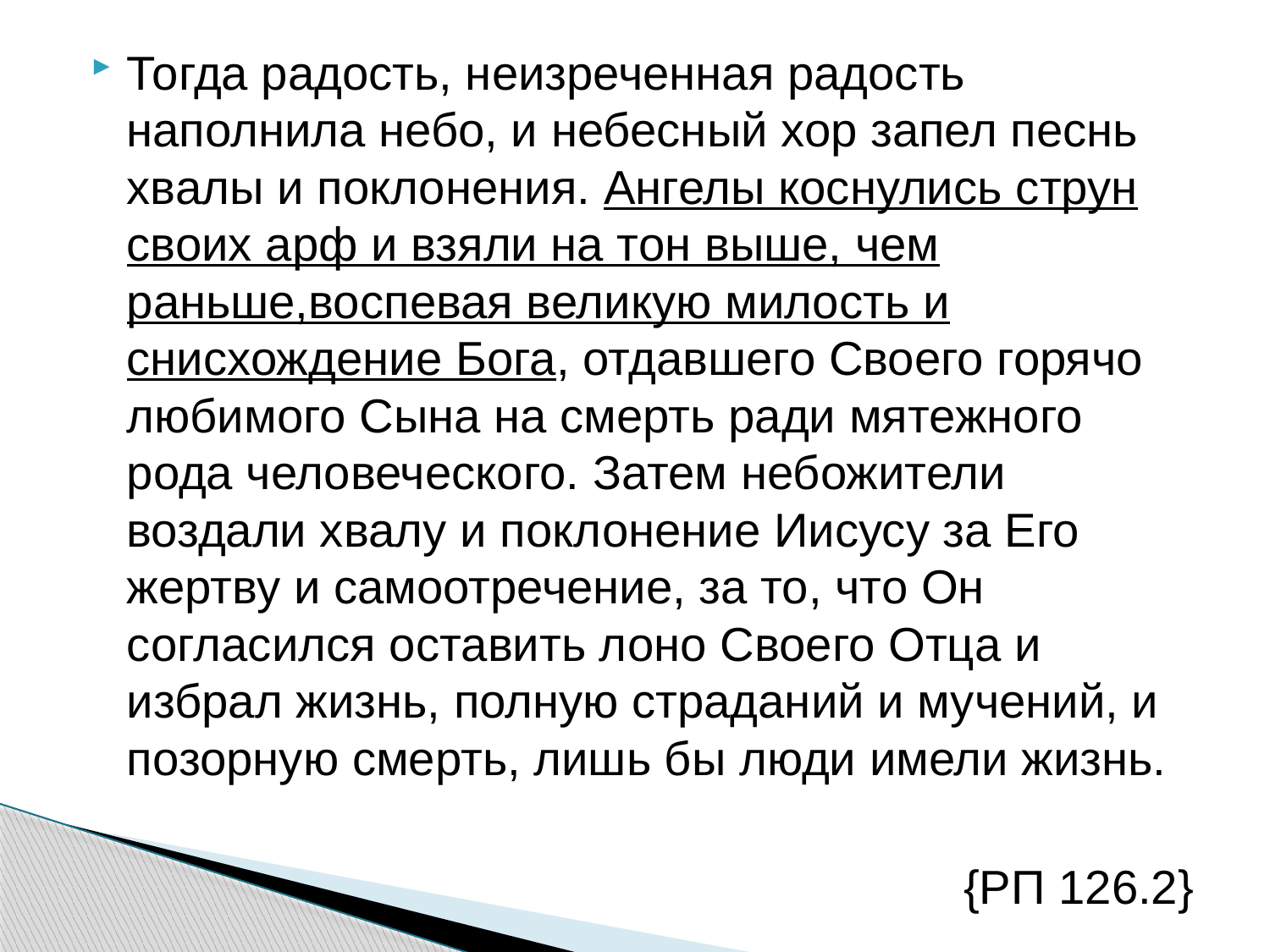

Тогда радость, неизреченная радость наполнила небо, и небесный хор запел песнь хвалы и поклонения. Ангелы коснулись струн своих арф и взяли на тон выше, чем раньше,воспевая великую милость и снисхождение Бога, отдавшего Своего горячо любимого Сына на смерть ради мятежного рода человеческого. Затем небожители воздали хвалу и поклонение Иисусу за Его жертву и самоотречение, за то, что Он согласился оставить лоно Своего Отца и избрал жизнь, полную страданий и мучений, и позорную смерть, лишь бы люди имели жизнь.

{РП 126.2}
#